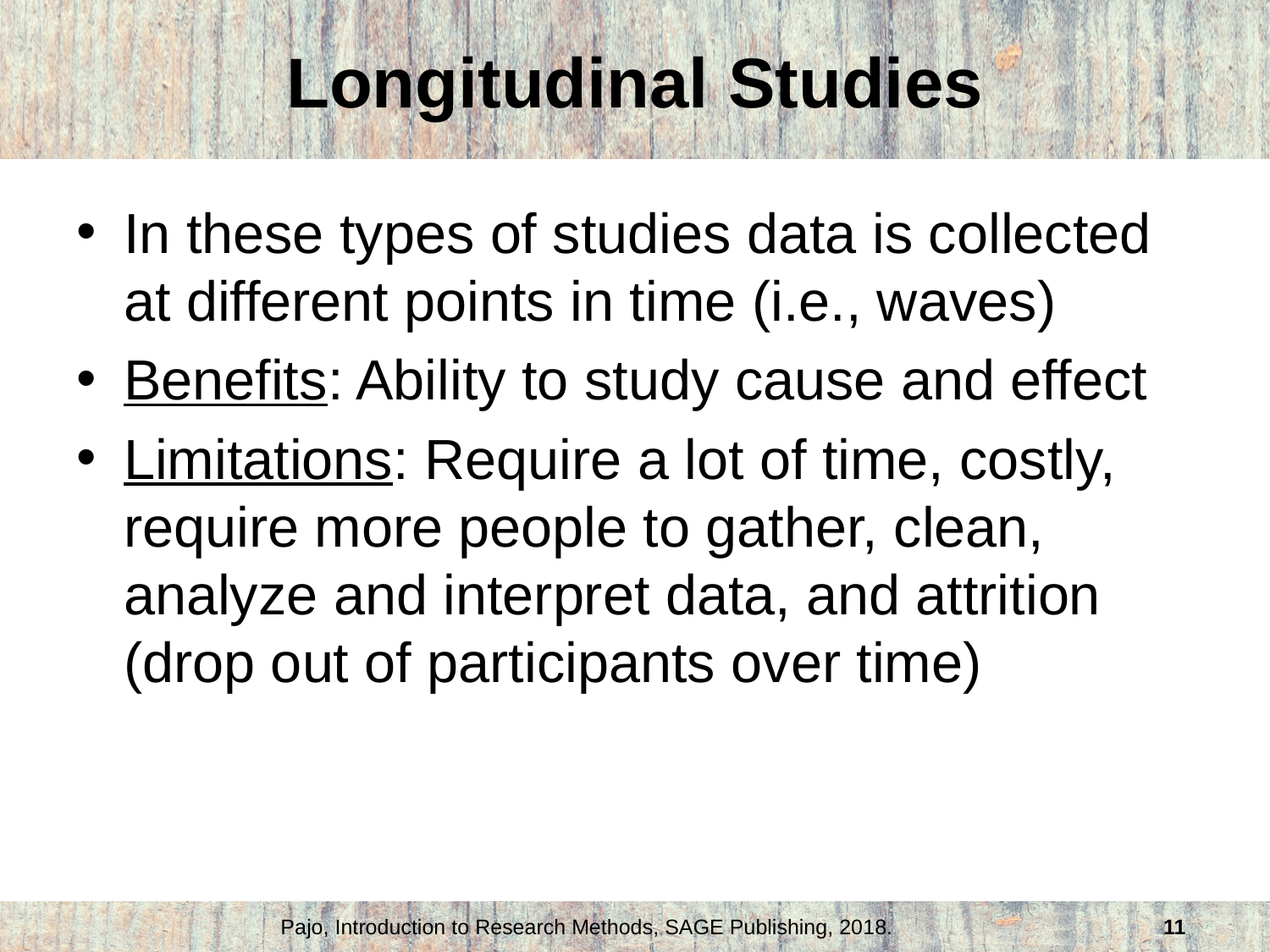

# Longitudinal Studies
In these types of studies data is collected at different points in time (i.e., waves)
Benefits: Ability to study cause and effect
Limitations: Require a lot of time, costly, require more people to gather, clean, analyze and interpret data, and attrition (drop out of participants over time)
Pajo, Introduction to Research Methods, SAGE Publishing, 2018.
11